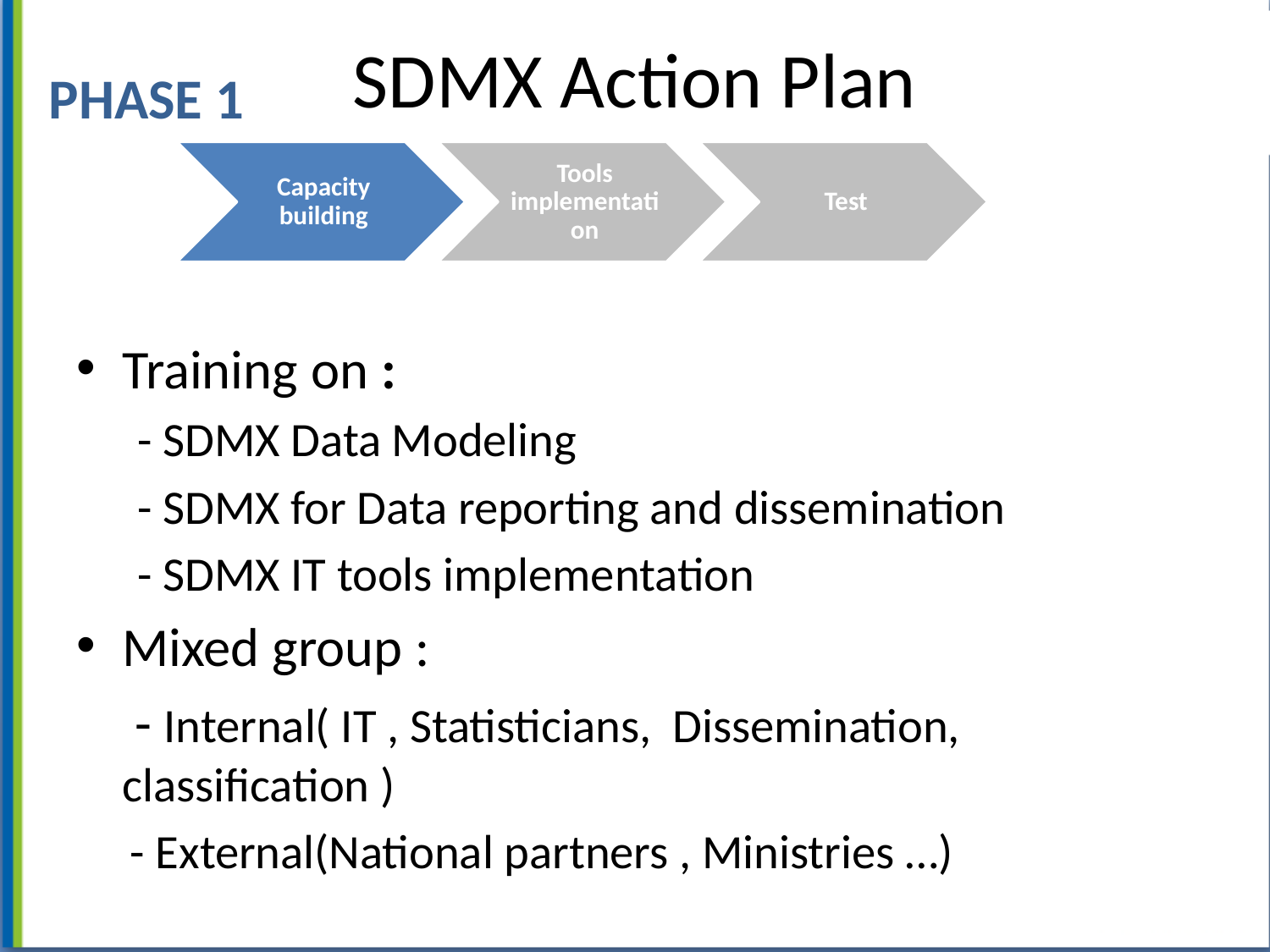

SDMX Action Plan
PHASE 1
Capacity building
Tools implementation
Test
Training on :
- SDMX Data Modeling
- SDMX for Data reporting and dissemination
- SDMX IT tools implementation
Mixed group :
 	 - Internal( IT , Statisticians,  Dissemination, classification )
     - External(National partners , Ministries …)